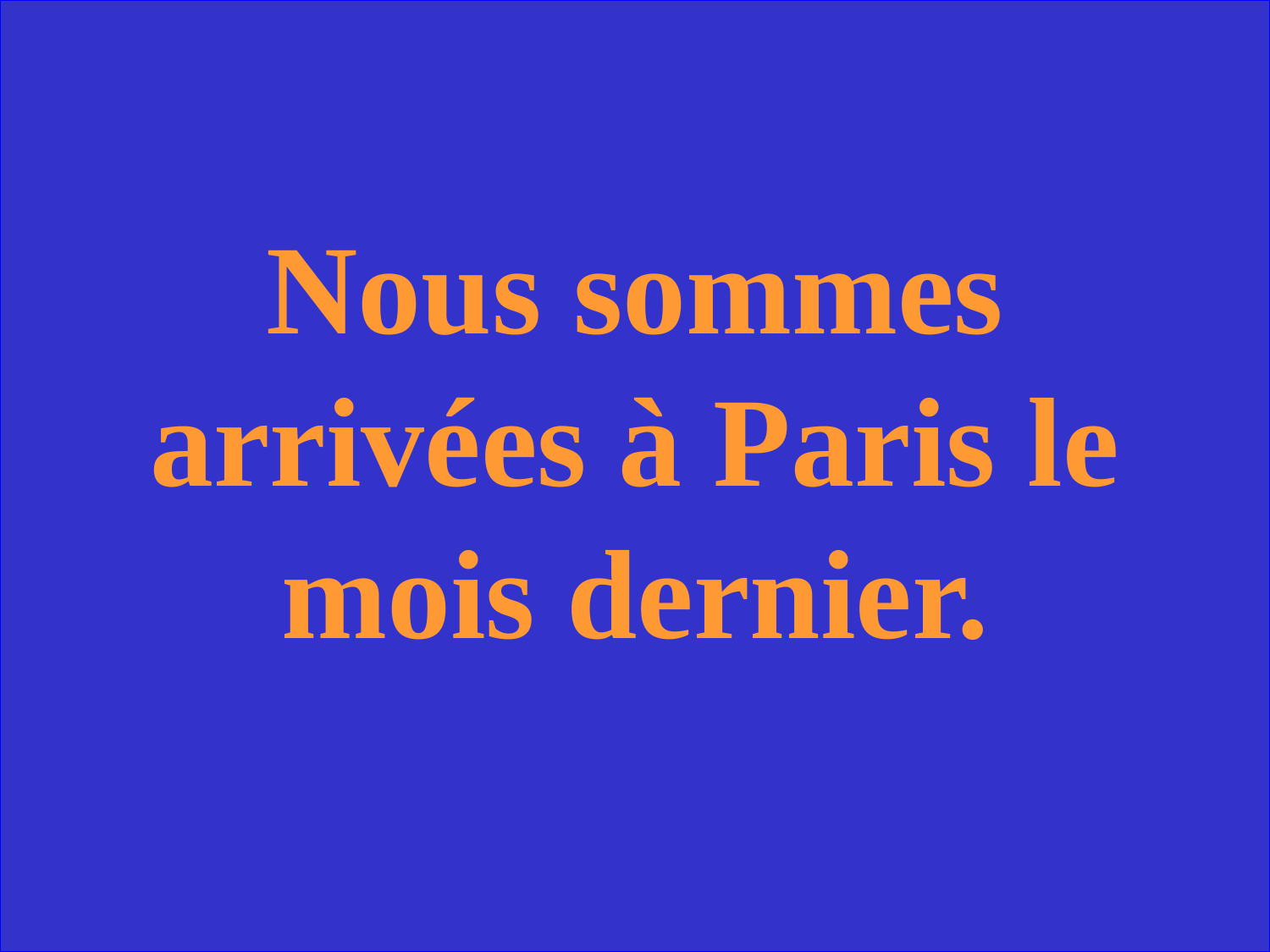

Nous sommes arrivées à Paris le mois dernier.